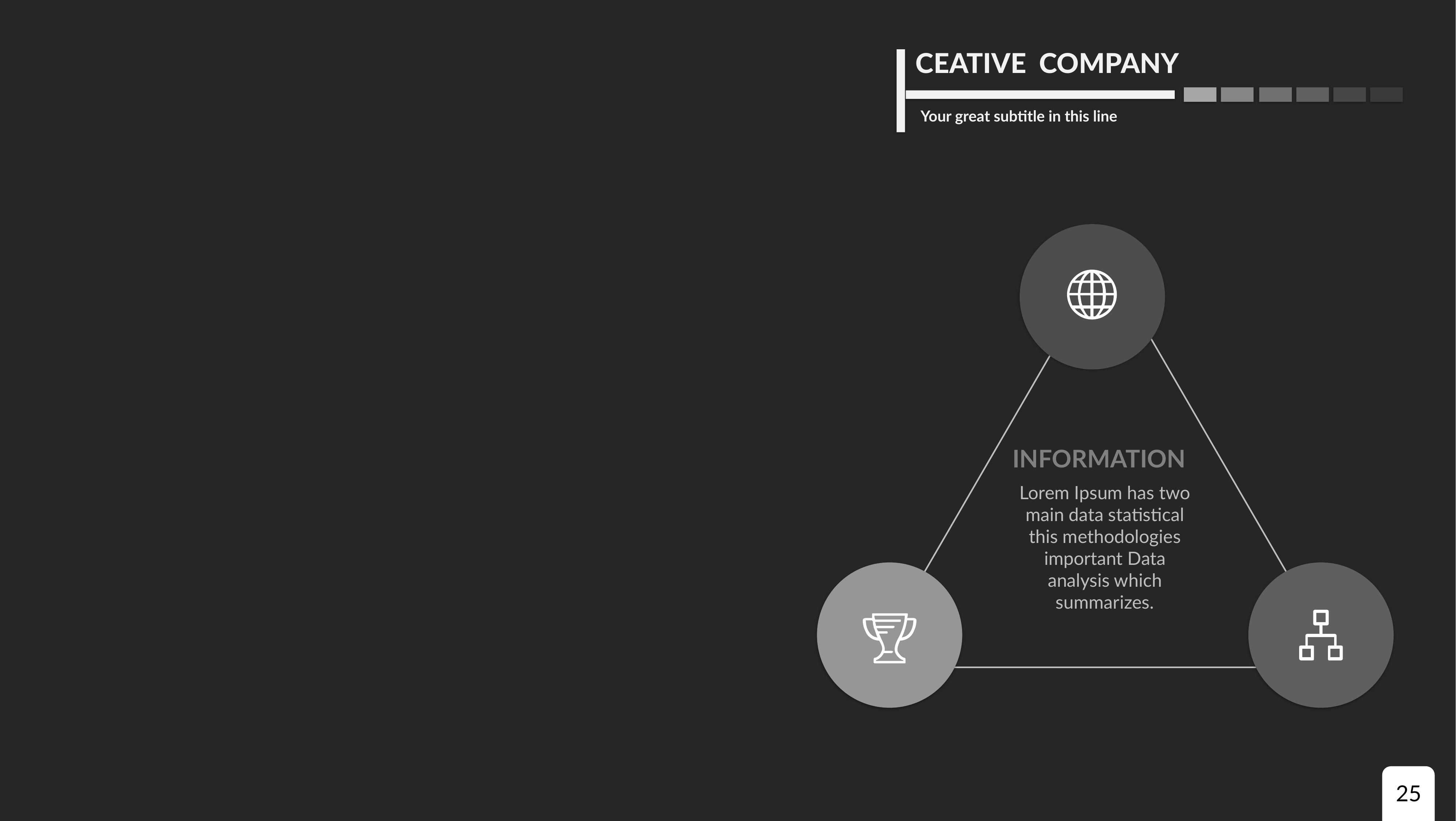

CEATIVE  COMPANY

Your great subtitle in this line

INFORMATION
Lorem Ipsum has two main data statistical this methodologies important Data analysis which summarizes.